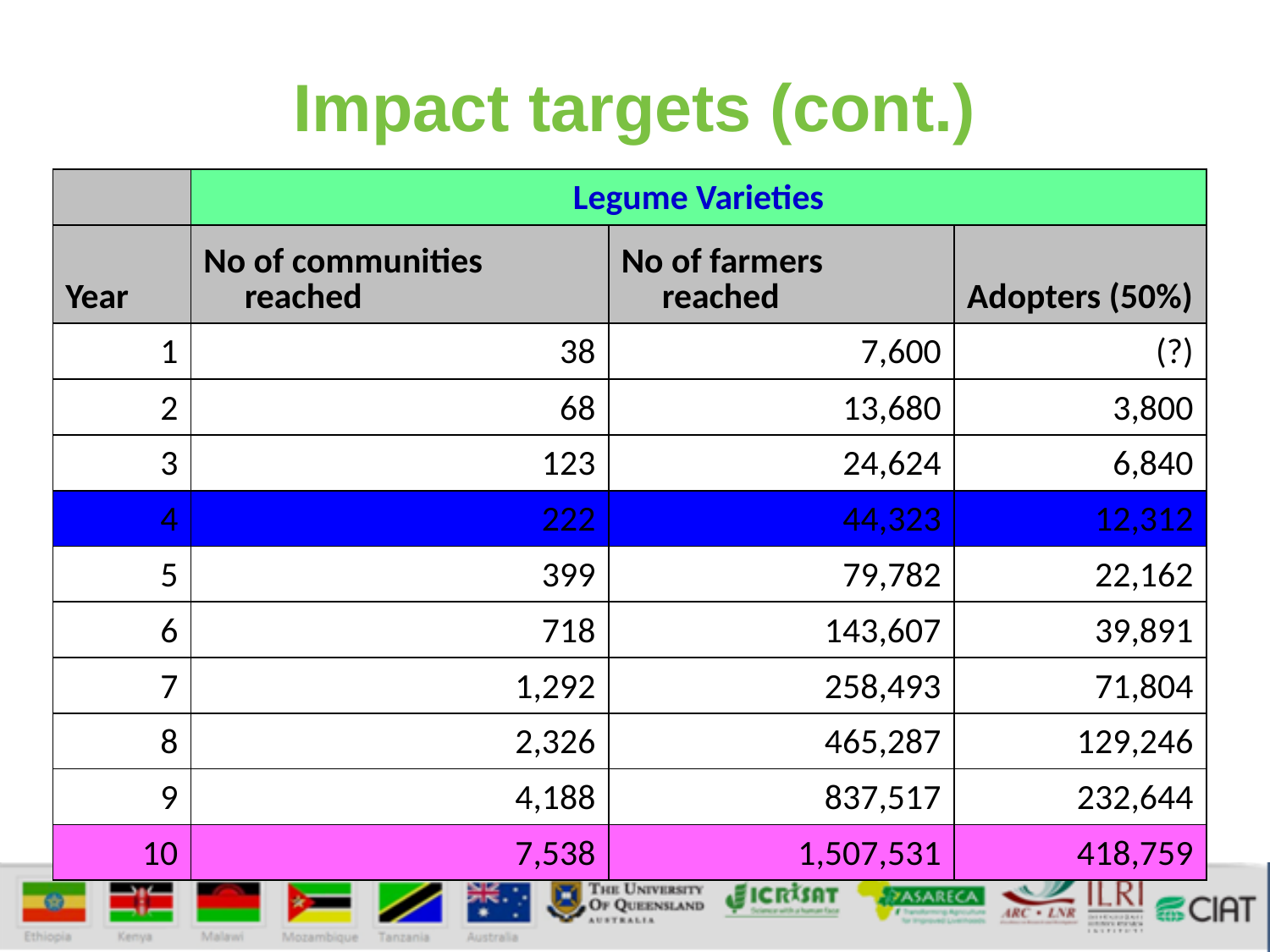

# Impact targets (cont.)
|  | Legume Varieties |  |  |
| --- | --- | --- | --- |
| Year | No of communities reached | No of farmers reached | Adopters (50%) |
| 1 | 38 | 7,600 | (?) |
| 2 | 68 | 13,680 | 3,800 |
| 3 | 123 | 24,624 | 6,840 |
| 4 | 222 | 44,323 | 12,312 |
| 5 | 399 | 79,782 | 22,162 |
| 6 | 718 | 143,607 | 39,891 |
| 7 | 1,292 | 258,493 | 71,804 |
| 8 | 2,326 | 465,287 | 129,246 |
| 9 | 4,188 | 837,517 | 232,644 |
| 10 | 7,538 | 1,507,531 | 418,759 |